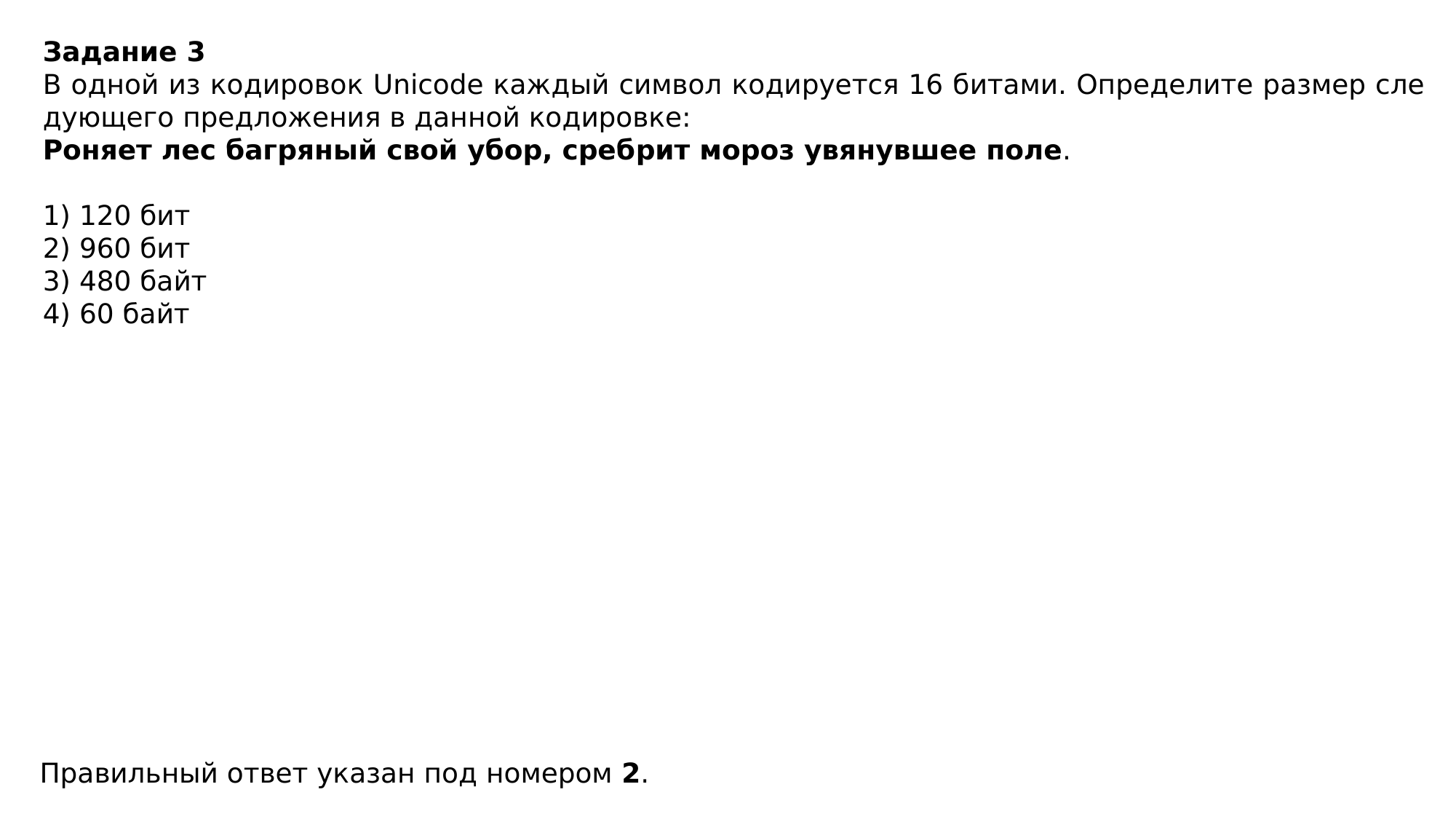

Задание 3
В одной из ко­ди­ро­вок Unicode каж­дый символ ко­ди­ру­ет­ся 16 битами. Опре­де­ли­те размер сле­ду­ю­ще­го предложения в дан­ной кодировке:
Роняет лес баг­ря­ный свой убор, среб­рит мороз увя­нув­шее поле.

1) 120 бит
2) 960 бит
3) 480 байт
4) 60 байт
Правильный ответ указан под номером 2.